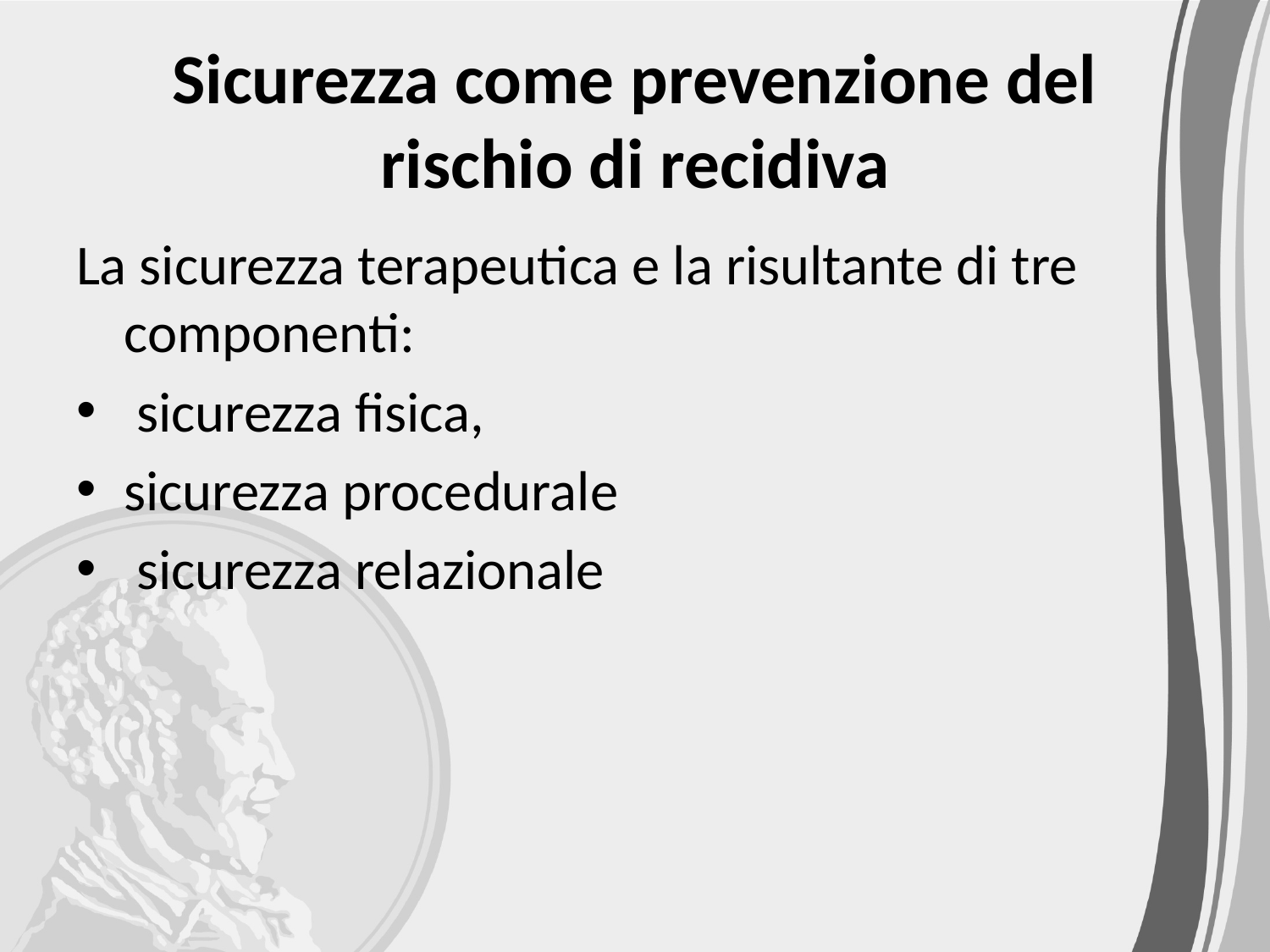

# Sicurezza come prevenzione del rischio di recidiva
La sicurezza terapeutica e la risultante di tre componenti:
 sicurezza fisica,
sicurezza procedurale
 sicurezza relazionale